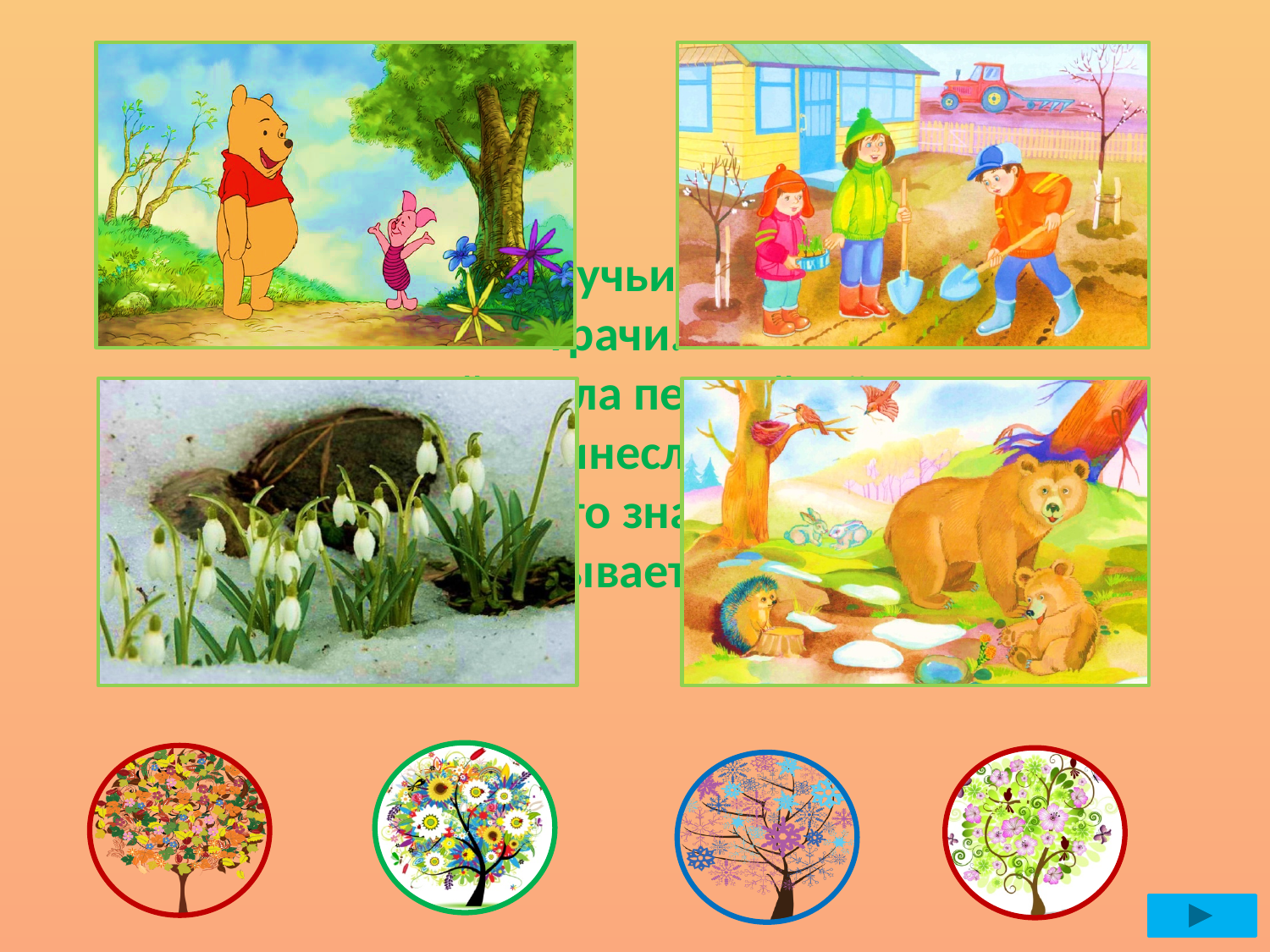

Зазвенели ручьи, прилетели грачи. 
В улей пчела первый мёд принесла. 
Кто скажет, кто знает, когда это бывает?